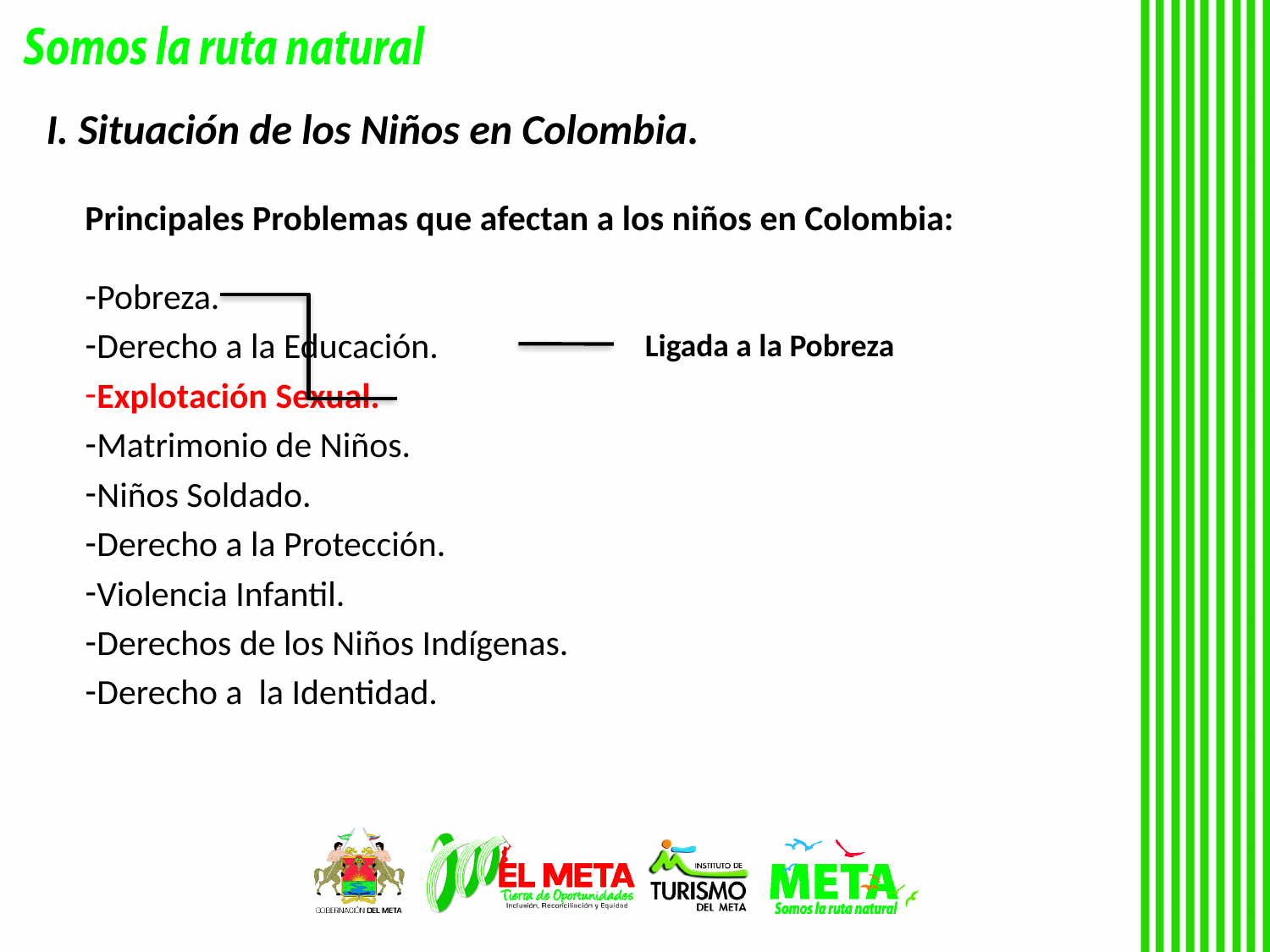

# I. Situación de los Niños en Colombia.
Principales Problemas que afectan a los niños en Colombia:

Pobreza.
Derecho a la Educación.
Explotación Sexual.
Matrimonio de Niños.
Niños Soldado.
Derecho a la Protección.
Violencia Infantil.
Derechos de los Niños Indígenas.
Derecho a  la Identidad.

Ligada a la Pobreza